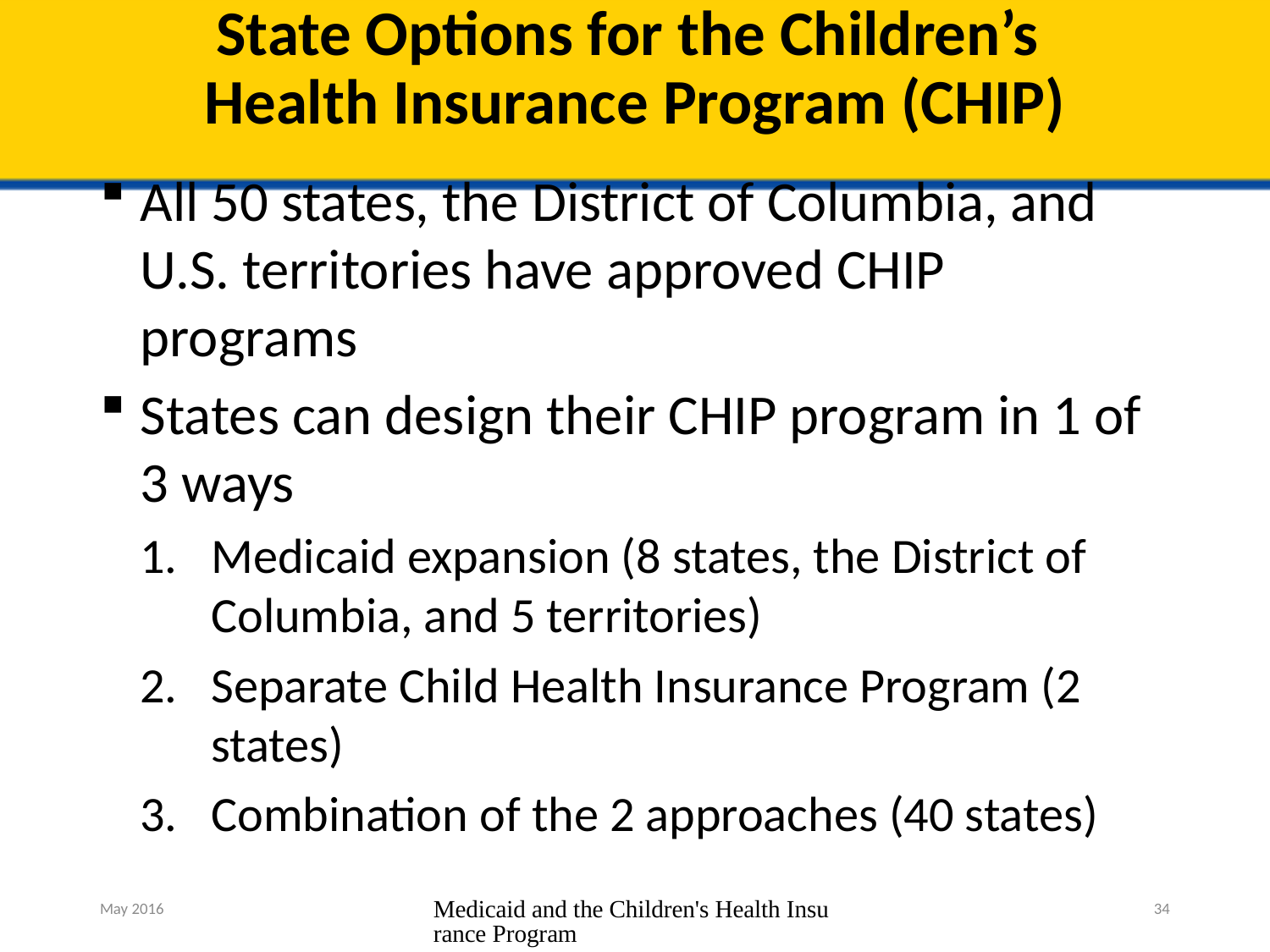

# State Options for the Children’s Health Insurance Program (CHIP)
All 50 states, the District of Columbia, and U.S. territories have approved CHIP programs
States can design their CHIP program in 1 of 3 ways
Medicaid expansion (8 states, the District of Columbia, and 5 territories)
Separate Child Health Insurance Program (2 states)
Combination of the 2 approaches (40 states)

May 2016
Medicaid and the Children's Health Insurance Program
34